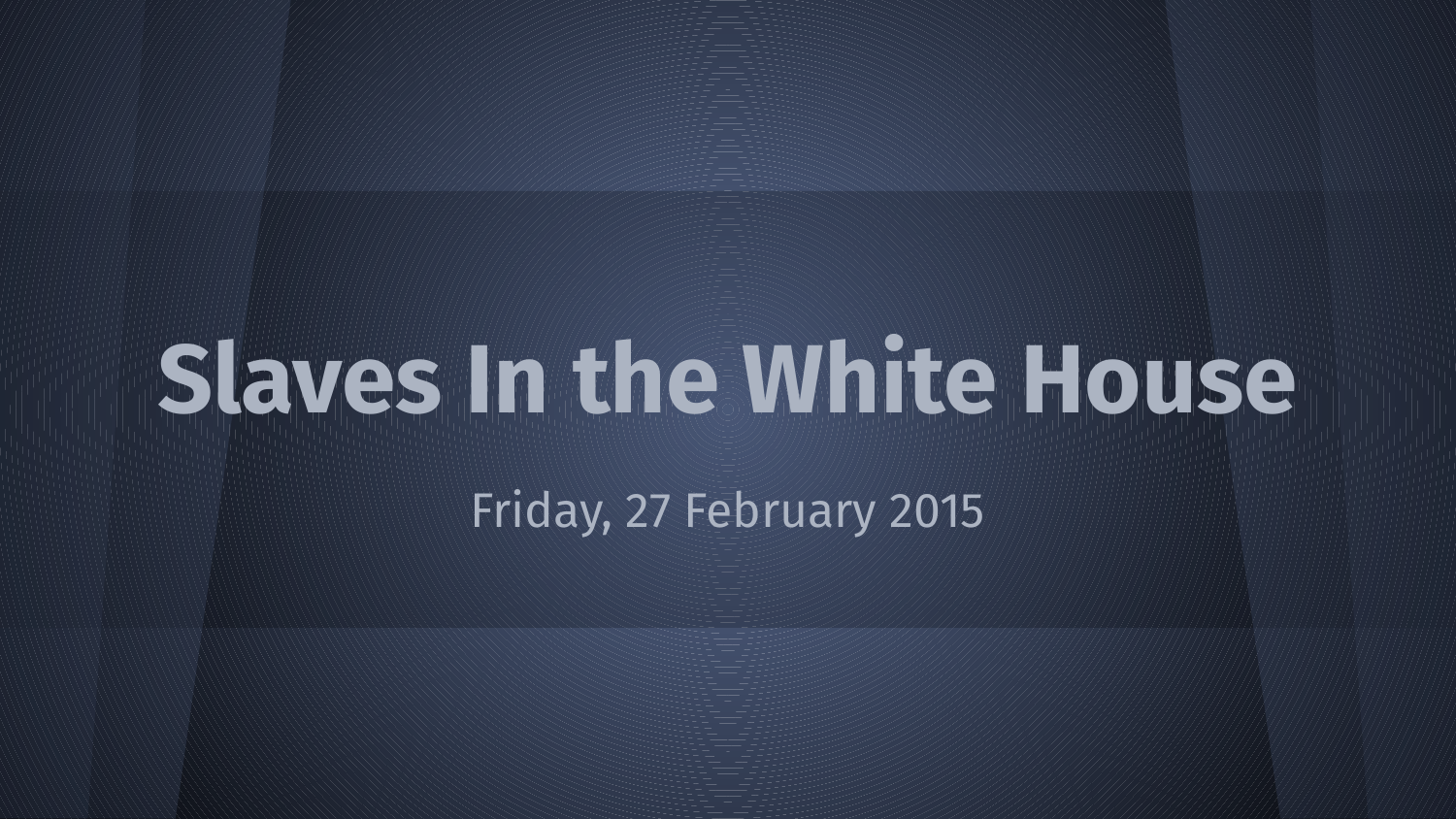

# Slaves In the White House
Friday, 27 February 2015